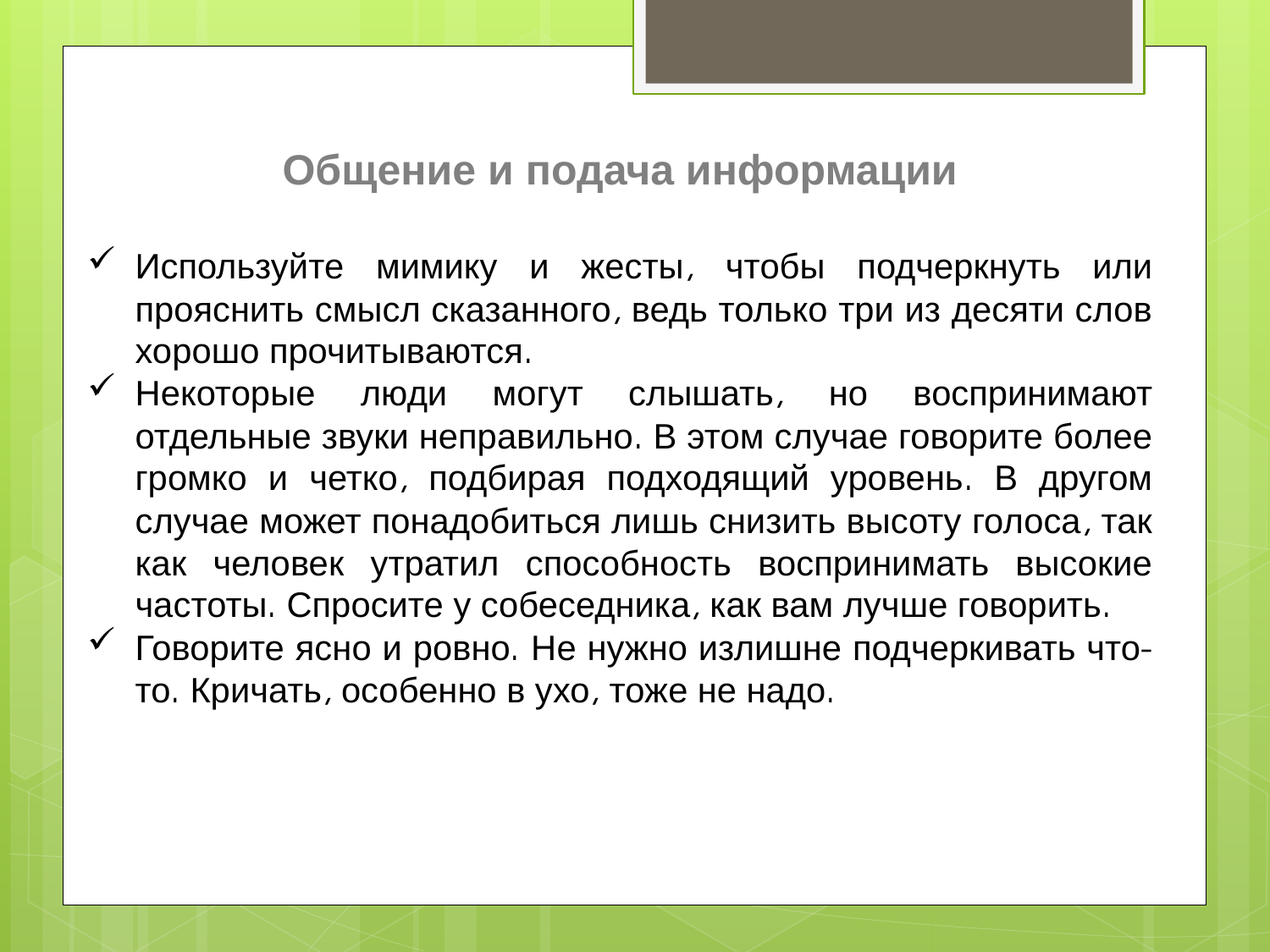

Общение и подача информации

Используйте мимику и жесты, чтобы подчеркнуть или прояснить смысл сказанного, ведь только три из десяти слов хорошо прочитываются.
Некоторые люди могут слышать, но воспринимают отдельные звуки неправильно. В этом случае говорите более громко и четко, подбирая подходящий уровень. В другом случае может понадобиться лишь снизить высоту голоса, так как человек утратил способность воспринимать высокие частоты. Спросите у собеседника, как вам лучше говорить.
Говорите ясно и ровно. Не нужно излишне подчеркивать что-то. Кричать, особенно в ухо, тоже не надо.